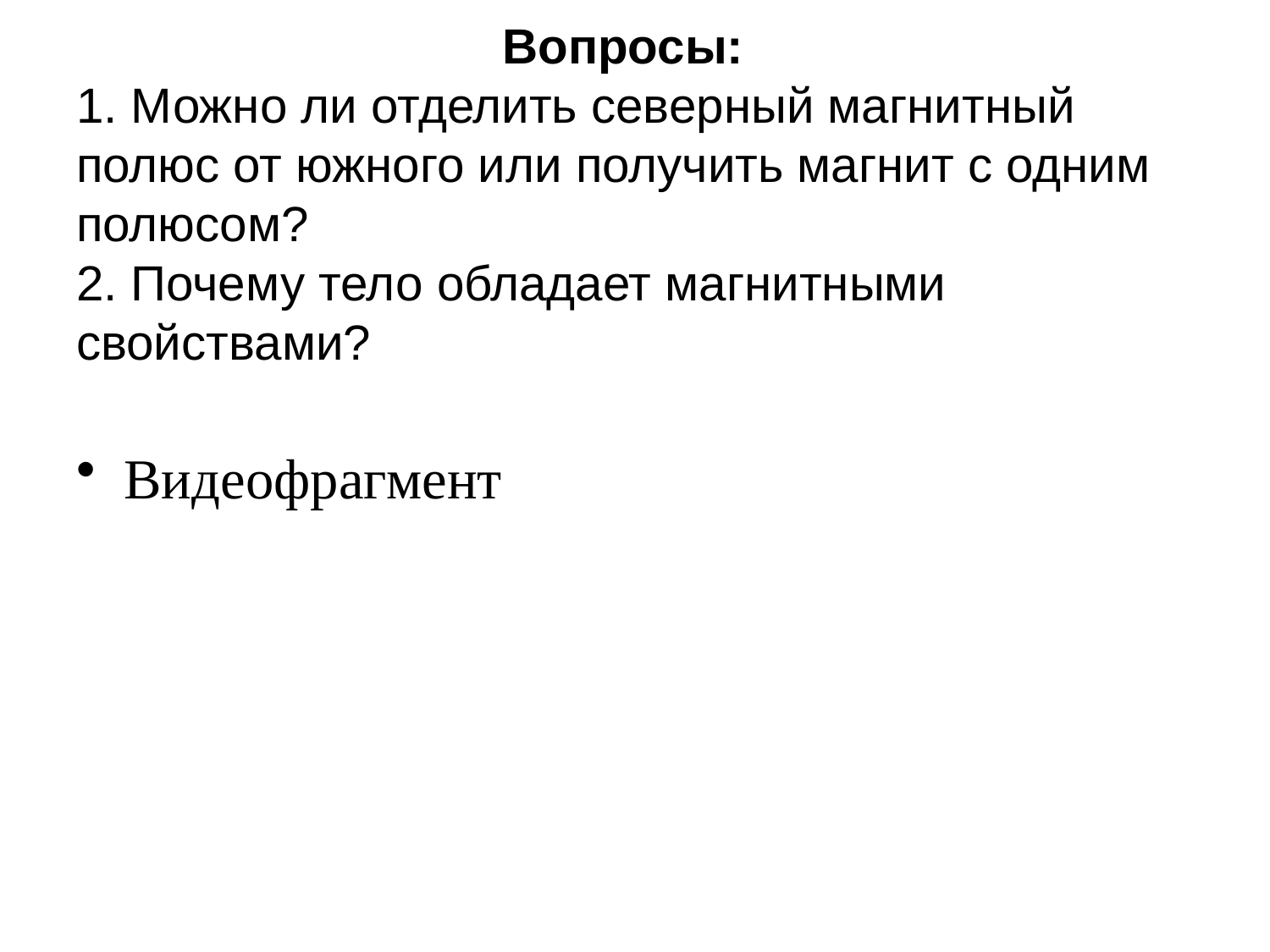

# Вопросы: 1. Можно ли отделить северный магнитный полюс от южного или получить магнит с одним полюсом? 2. Почему тело обладает магнитными свойствами?
Видеофрагмент